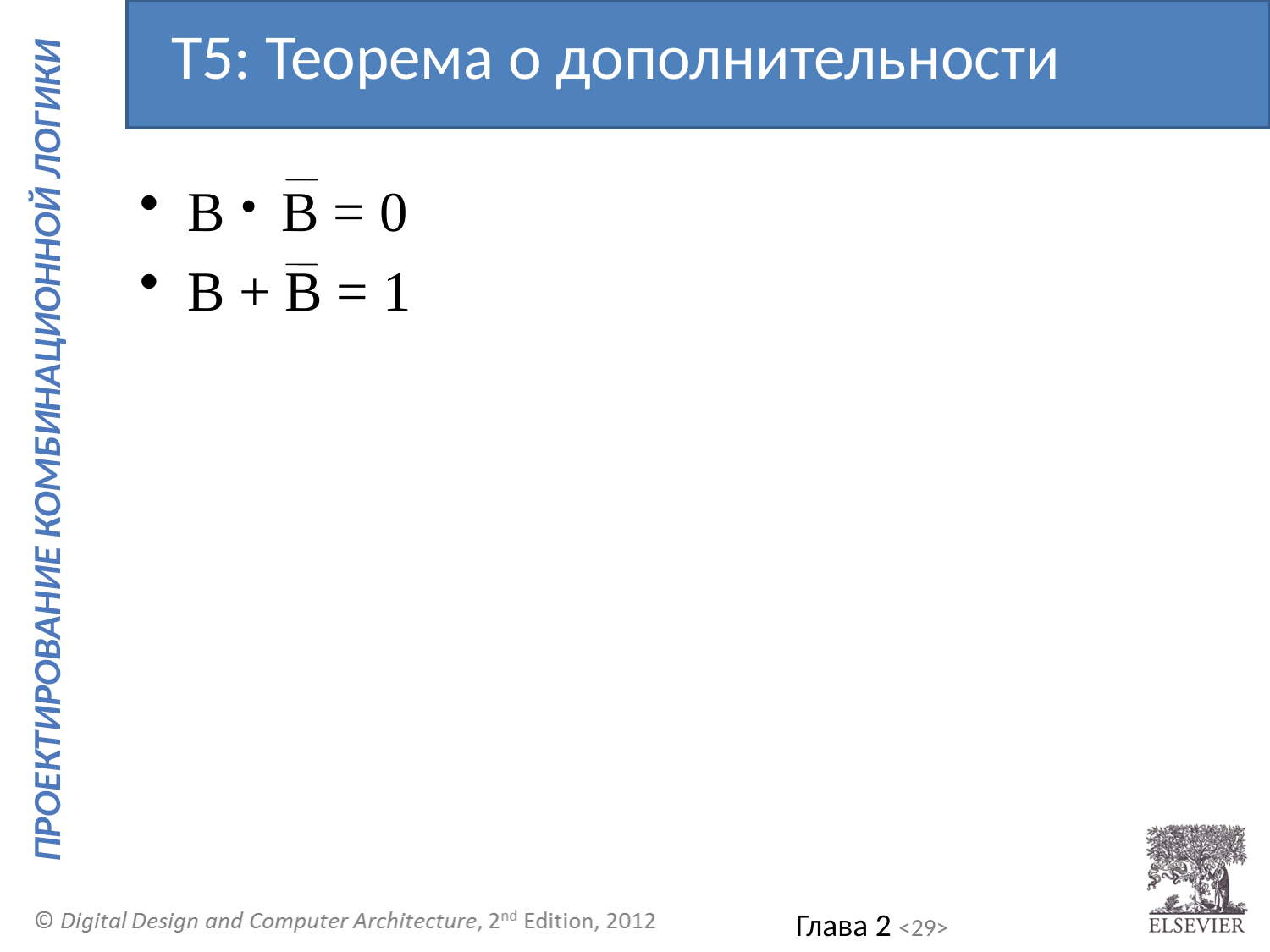

T5: Теорема о дополнительности
B    B = 0
B + B = 1